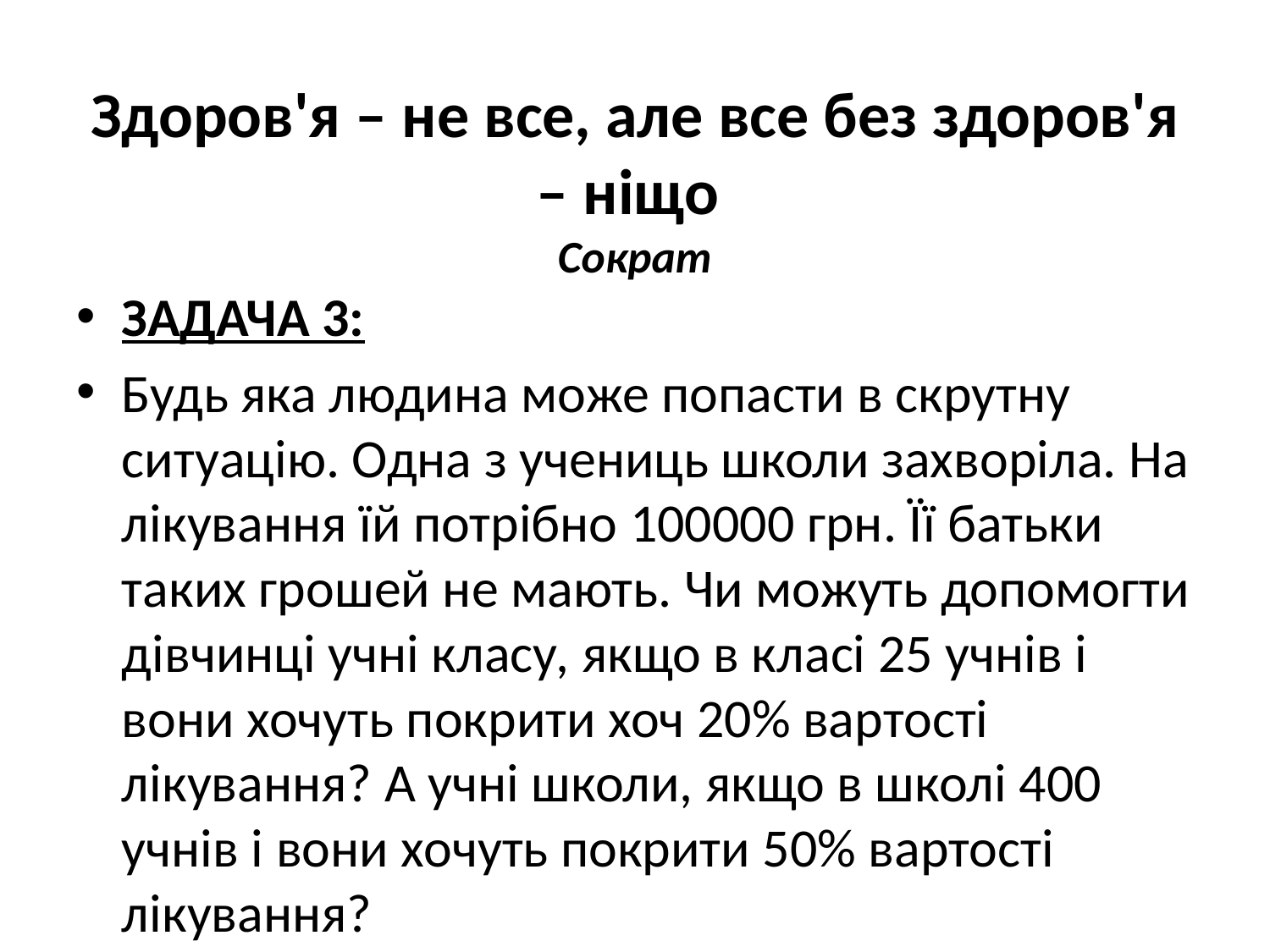

# Здоров'я – не все, але все без здоров'я – ніщо Сократ
ЗАДАЧА 3:
Будь яка людина може попасти в скрутну ситуацію. Одна з учениць школи захворіла. На лікування їй потрібно 100000 грн. Її батьки таких грошей не мають. Чи можуть допомогти дівчинці учні класу, якщо в класі 25 учнів і вони хочуть покрити хоч 20% вартості лікування? А учні школи, якщо в школі 400 учнів і вони хочуть покрити 50% вартості лікування?